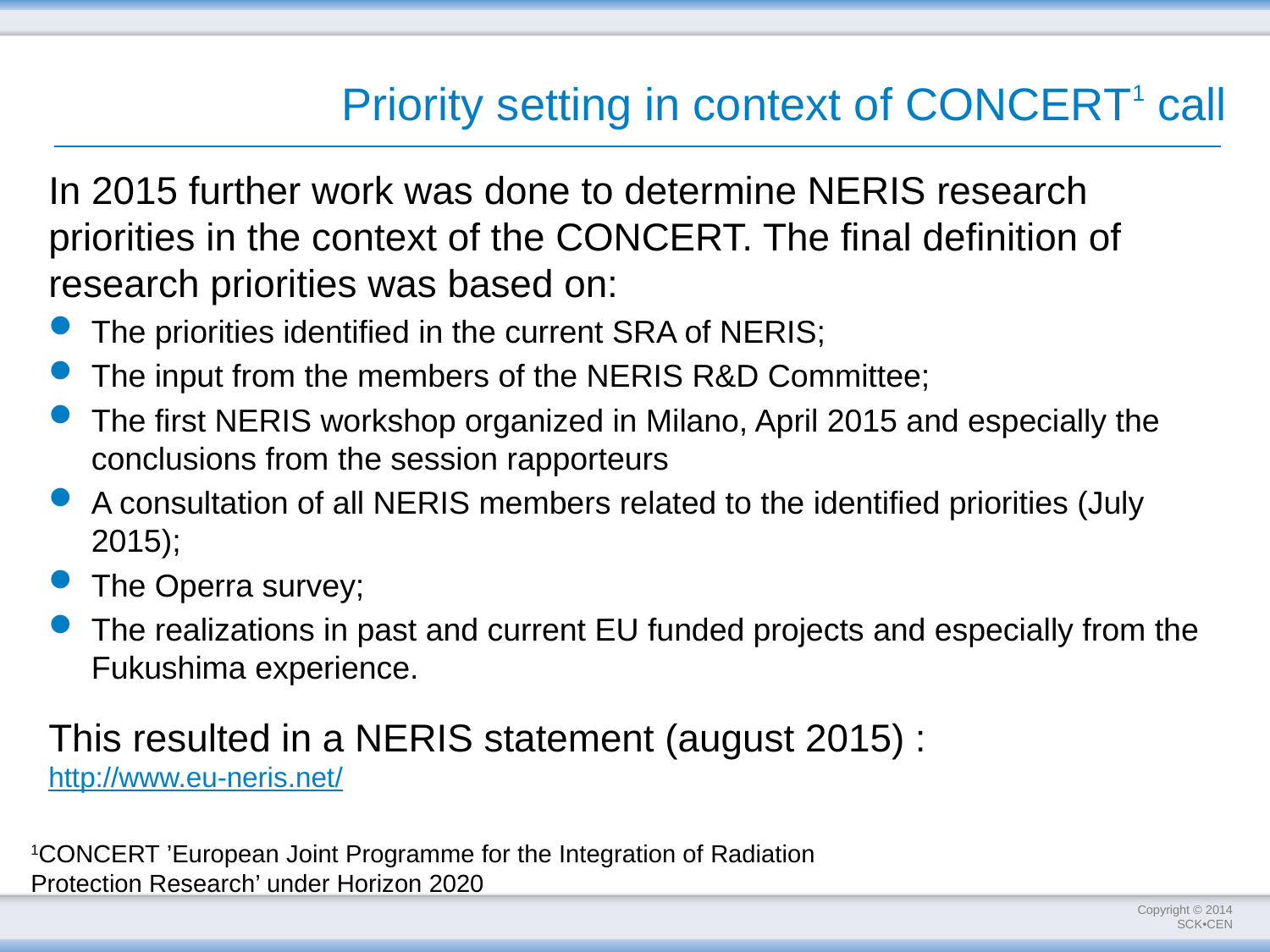

# Priority setting in context of CONCERT1 call
In 2015 further work was done to determine NERIS research priorities in the context of the CONCERT. The final definition of research priorities was based on:
The priorities identified in the current SRA of NERIS;
The input from the members of the NERIS R&D Committee;
The first NERIS workshop organized in Milano, April 2015 and especially the conclusions from the session rapporteurs
A consultation of all NERIS members related to the identified priorities (July 2015);
The Operra survey;
The realizations in past and current EU funded projects and especially from the Fukushima experience.

This resulted in a NERIS statement (august 2015) : http://www.eu-neris.net/

1CONCERT ’European Joint Programme for the Integration of Radiation Protection Research’ under Horizon 2020